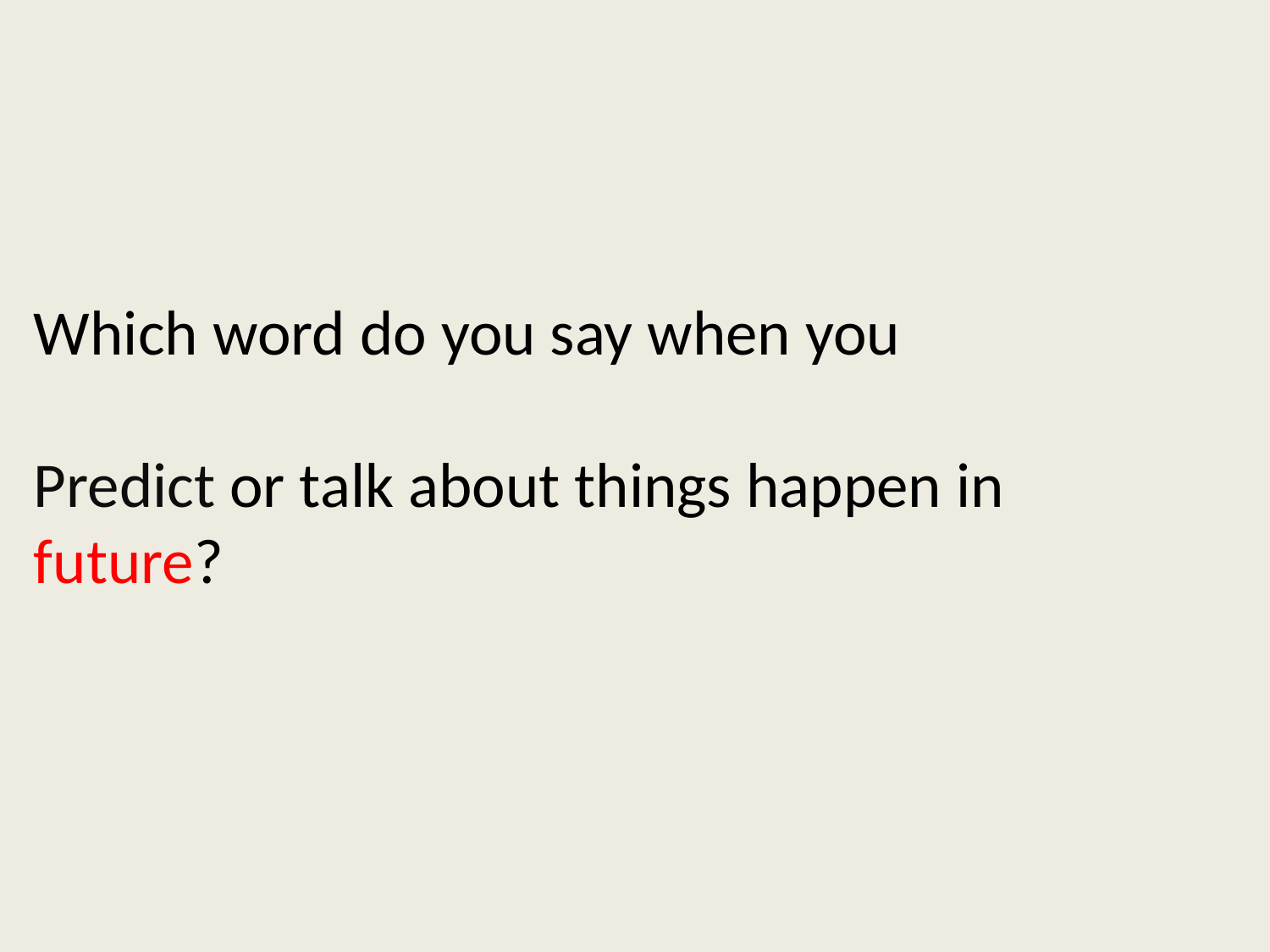

Which word do you say when you

Predict or talk about things happen in future?